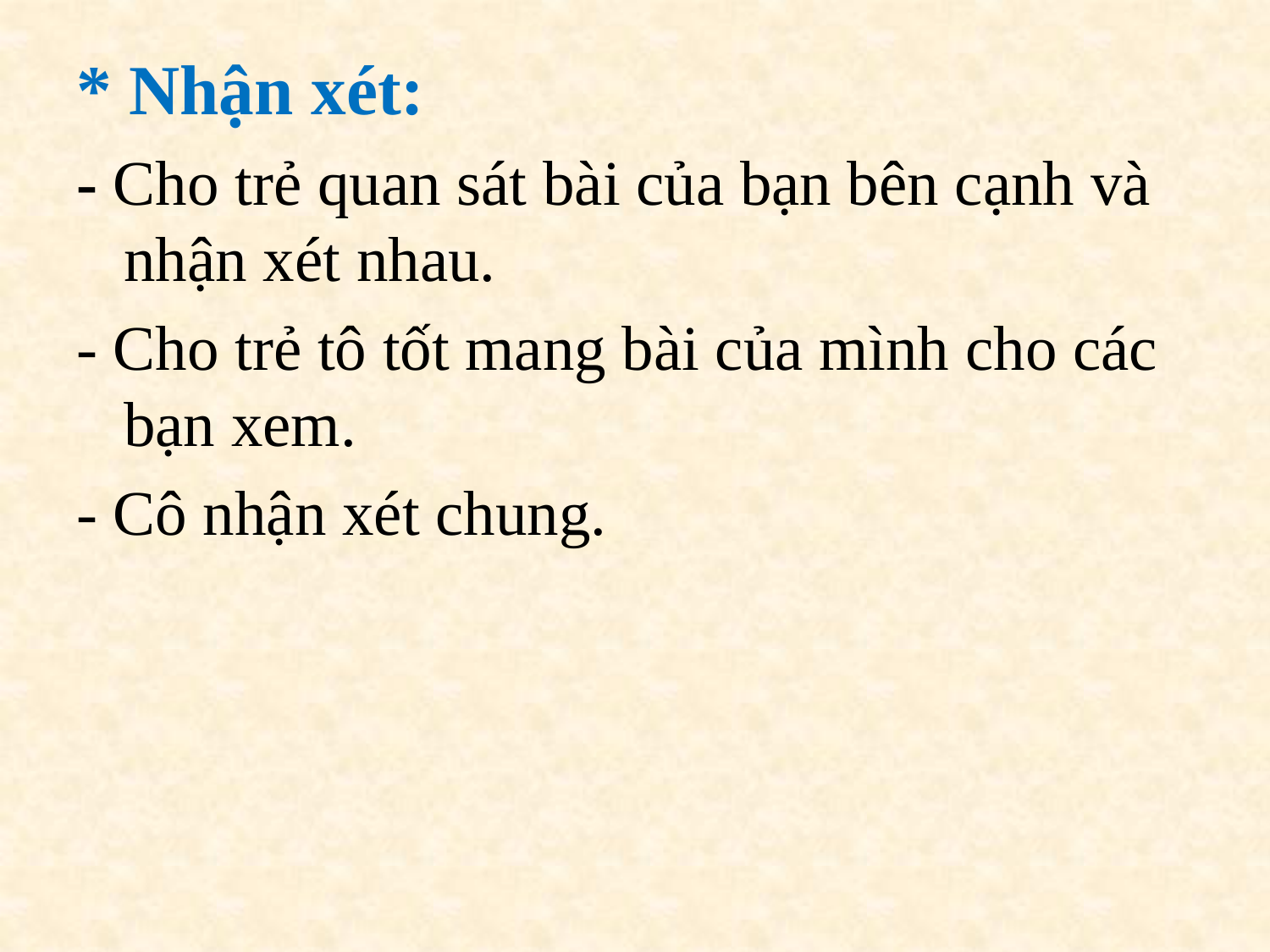

# * Nhận xét:
- Cho trẻ quan sát bài của bạn bên cạnh và nhận xét nhau.
- Cho trẻ tô tốt mang bài của mình cho các bạn xem.
- Cô nhận xét chung.